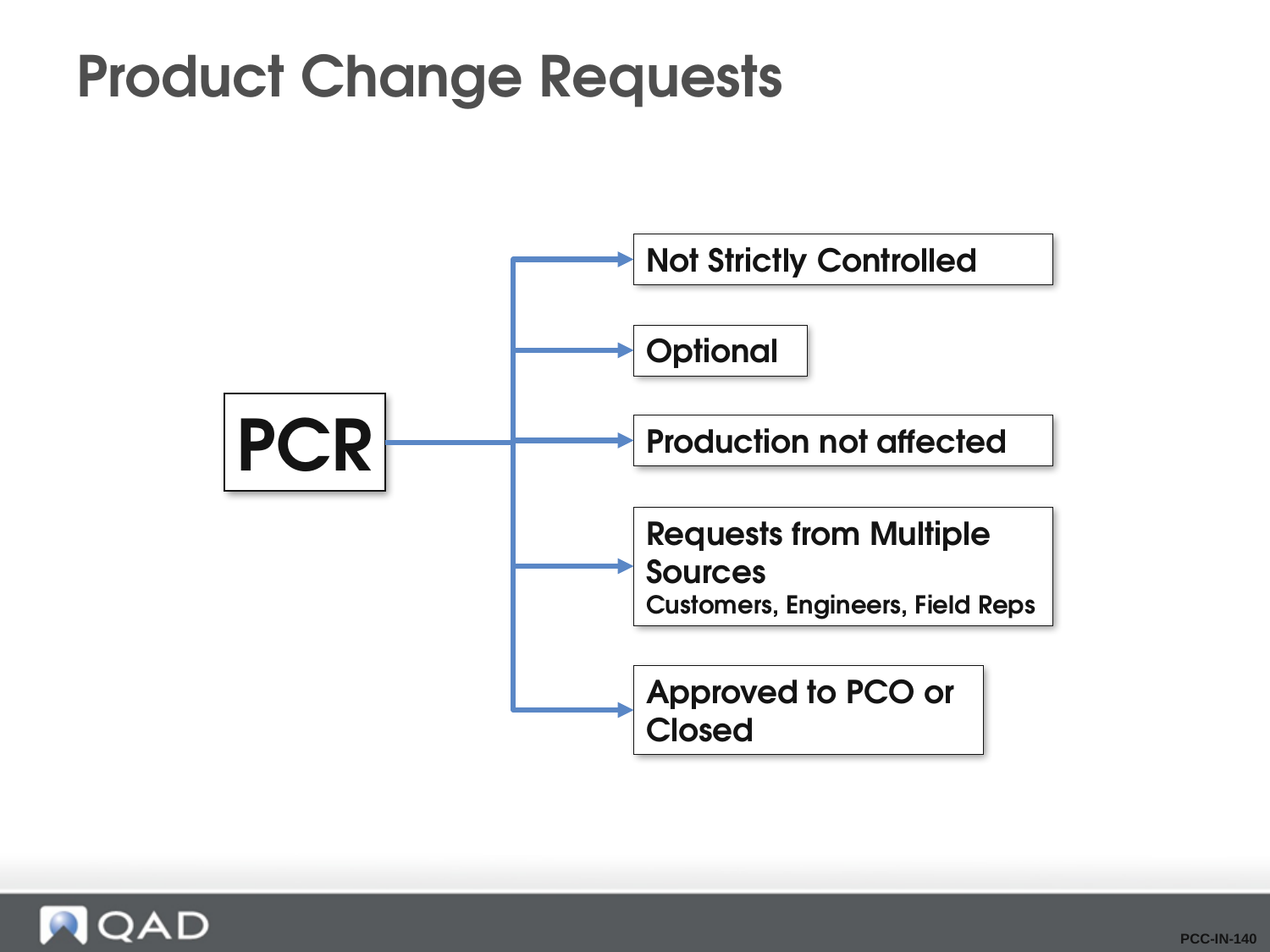

# Product Change Requests
Not Strictly Controlled
Optional
PCR
Production not affected
Requests from Multiple Sources
Customers, Engineers, Field Reps
Approved to PCO or Closed
PCC-IN-140